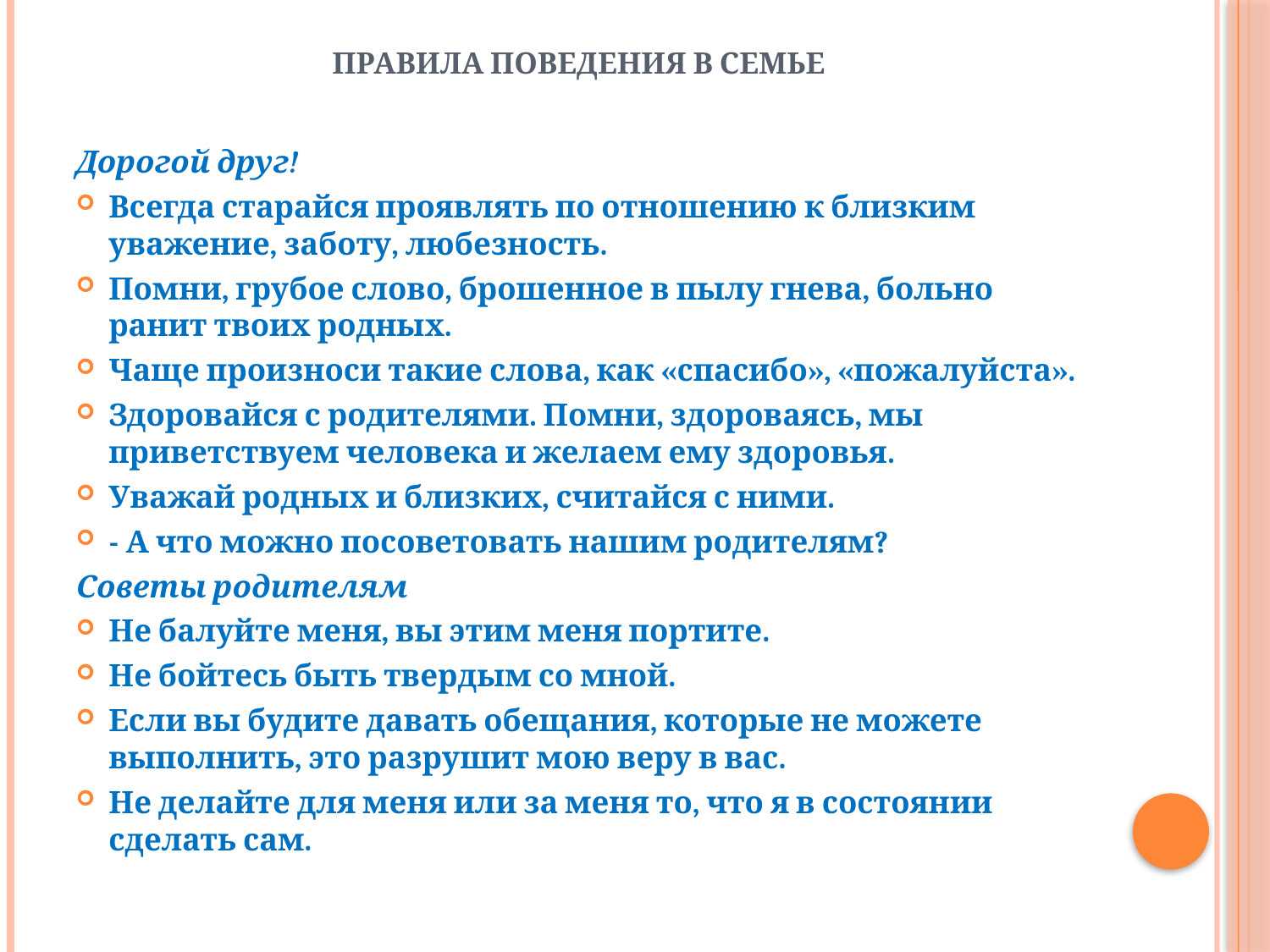

# правила поведения в семье
Дорогой друг!
Всегда старайся проявлять по отношению к близким уважение, заботу, любезность.
Помни, грубое слово, брошенное в пылу гнева, больно ранит твоих родных.
Чаще произноси такие слова, как «спасибо», «пожалуйста».
Здоровайся с родителями. Помни, здороваясь, мы приветствуем человека и желаем ему здоровья.
Уважай родных и близких, считайся с ними.
- А что можно посоветовать нашим родителям?
Советы родителям
Не балуйте меня, вы этим меня портите.
Не бойтесь быть твердым со мной.
Если вы будите давать обещания, которые не можете выполнить, это разрушит мою веру в вас.
Не делайте для меня или за меня то, что я в состоянии сделать сам.